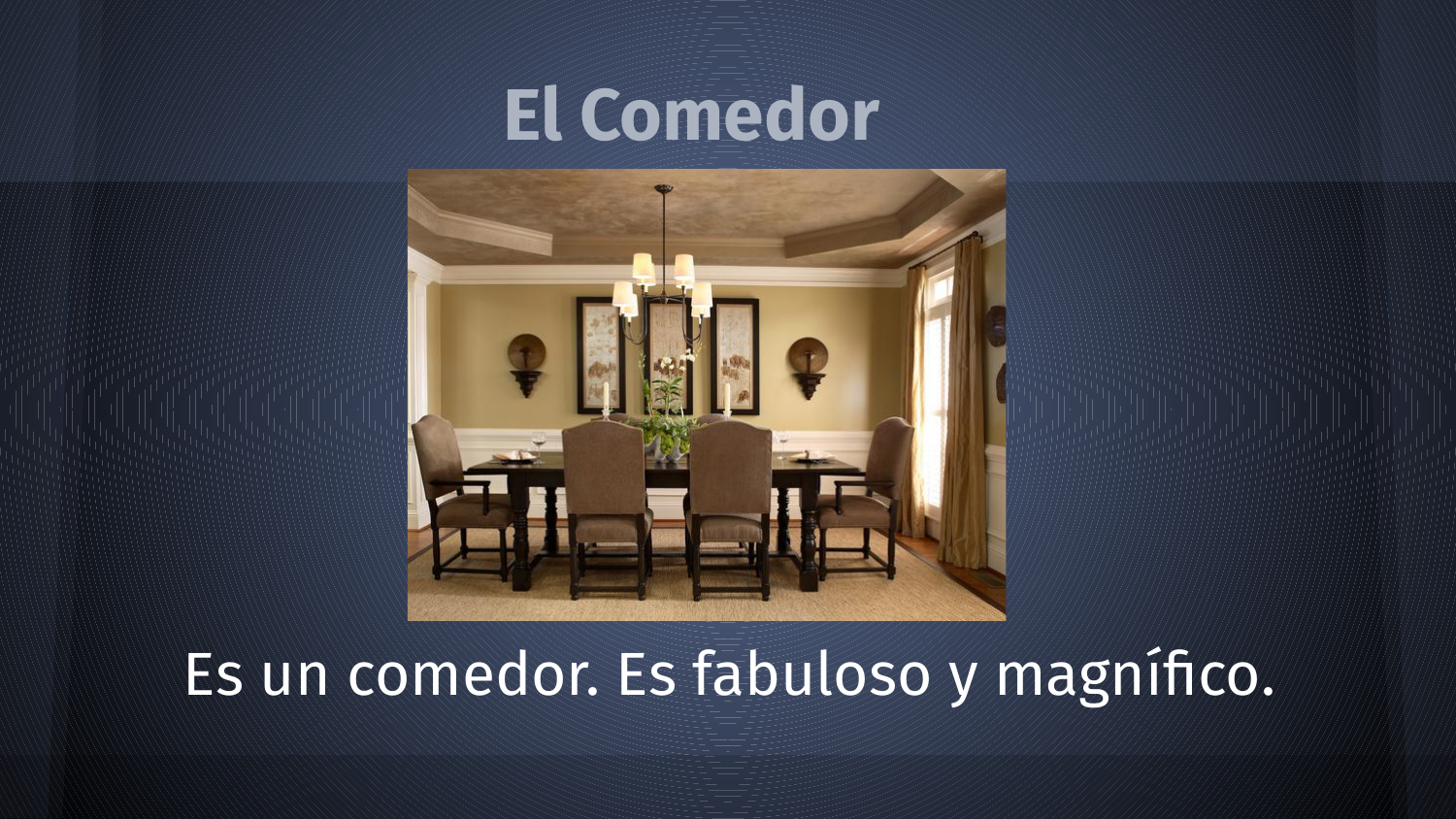

# El Comedor

     Es un comedor. Es fabuloso y magnífico.